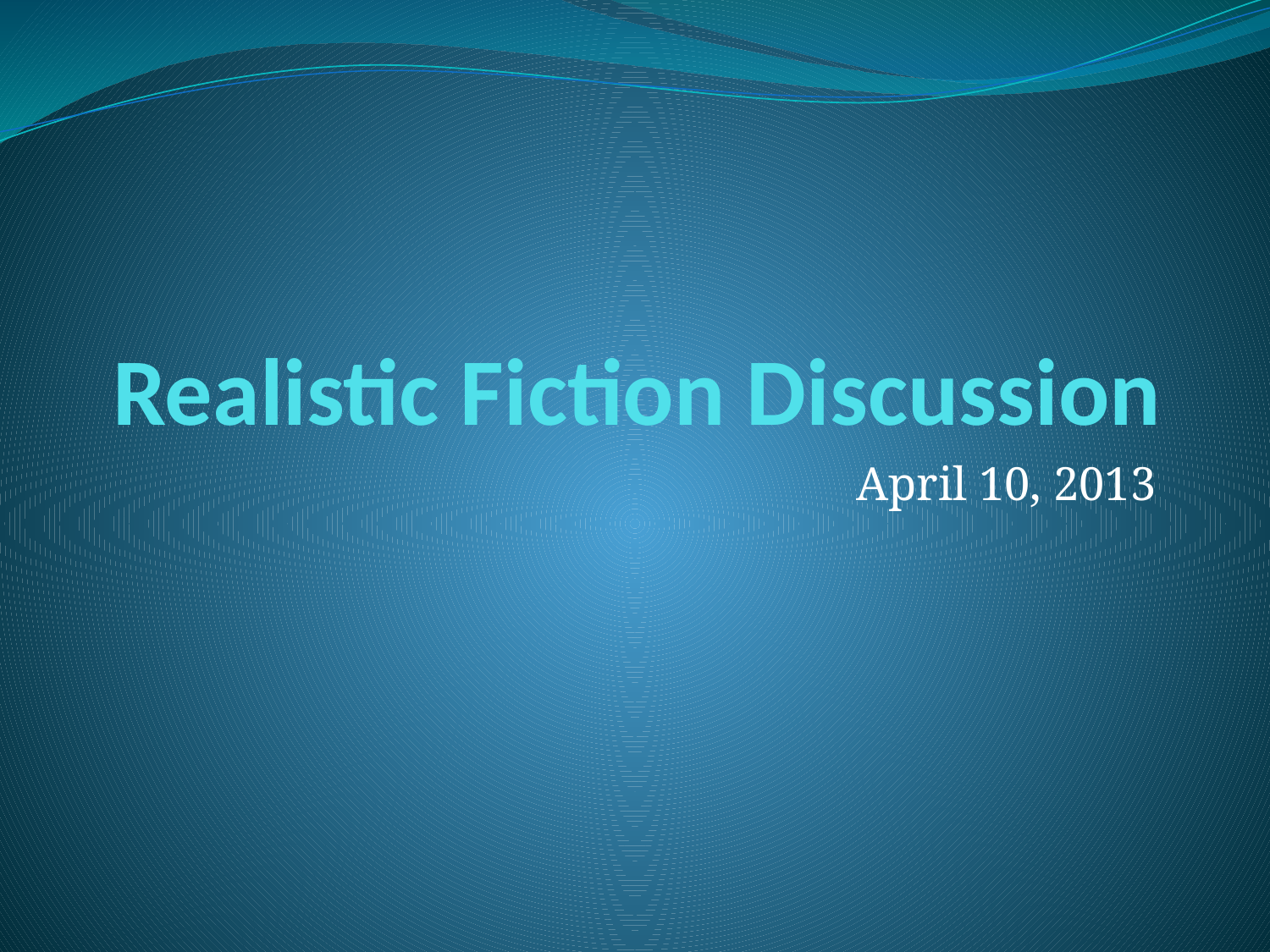

# Realistic Fiction Discussion
April 10, 2013